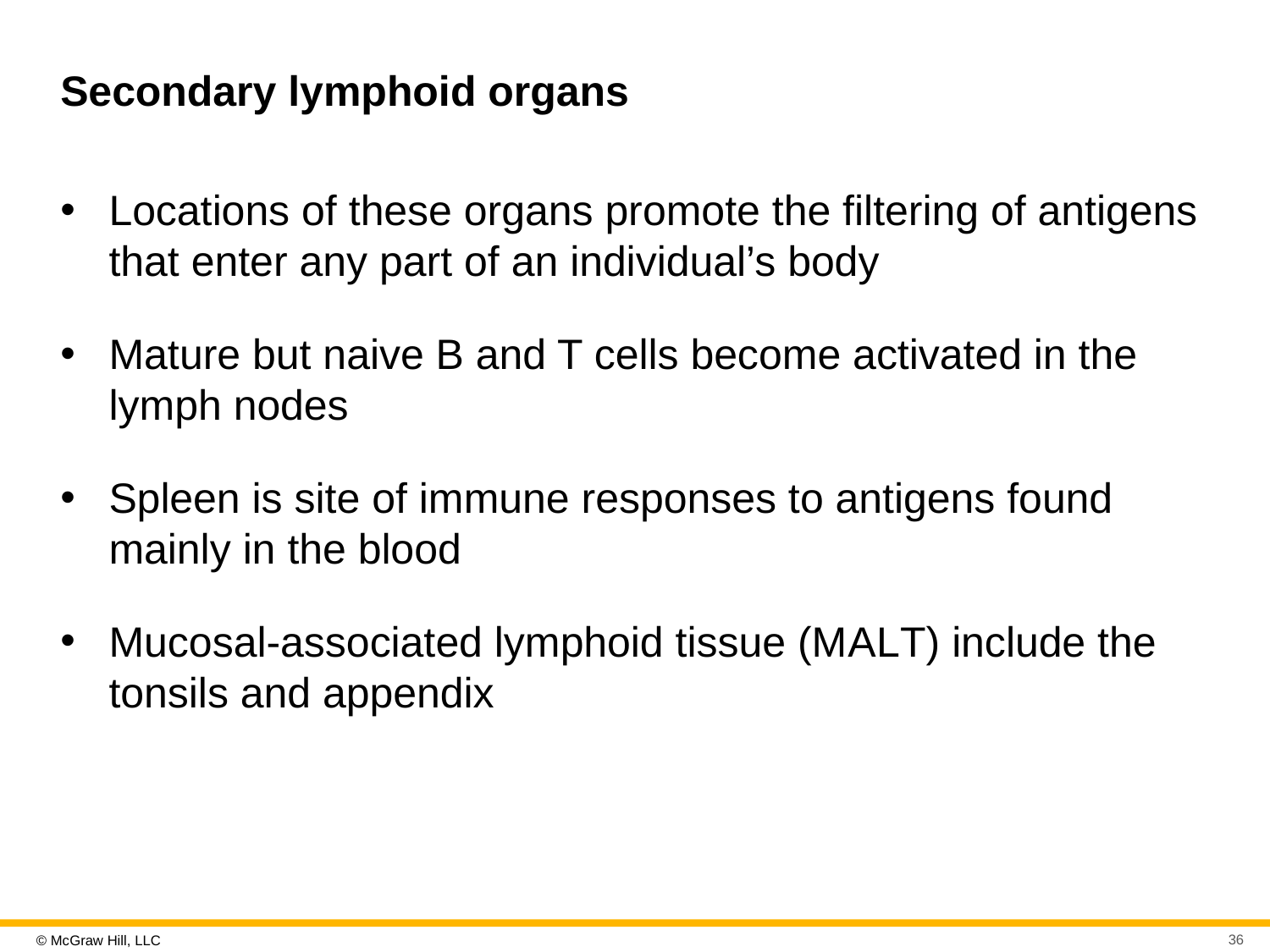

# Secondary lymphoid organs
Locations of these organs promote the filtering of antigens that enter any part of an individual’s body
Mature but naive B and T cells become activated in the lymph nodes
Spleen is site of immune responses to antigens found mainly in the blood
Mucosal-associated lymphoid tissue (M A L T) include the tonsils and appendix
36